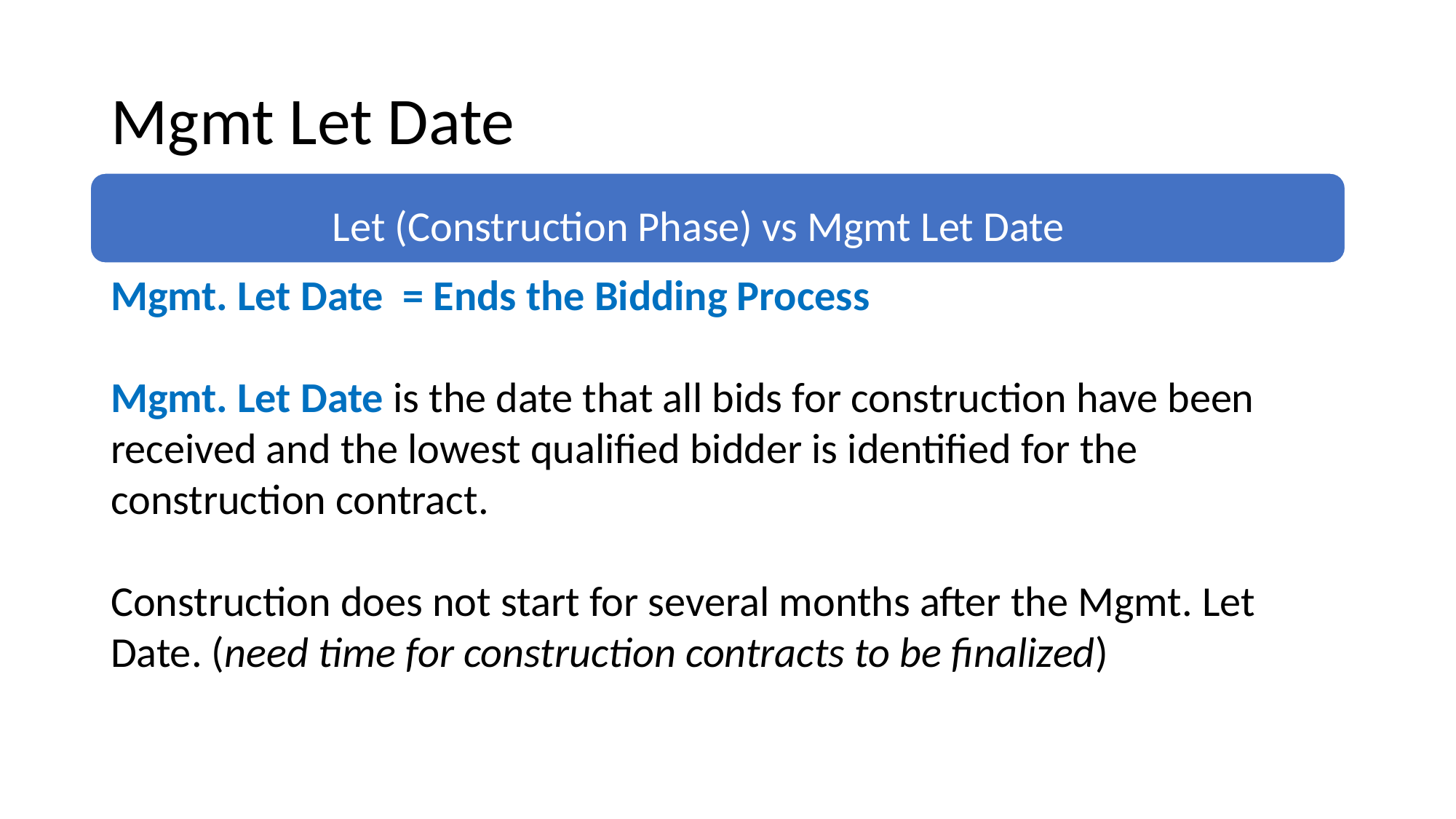

# Mgmt Let Date

Let (Construction Phase) vs Mgmt Let Date
Mgmt. Let Date  = Ends the Bidding Process

Mgmt. Let Date is the date that all bids for construction have been received and the lowest qualified bidder is identified for the construction contract.

Construction does not start for several months after the Mgmt. Let Date. (need time for construction contracts to be finalized)